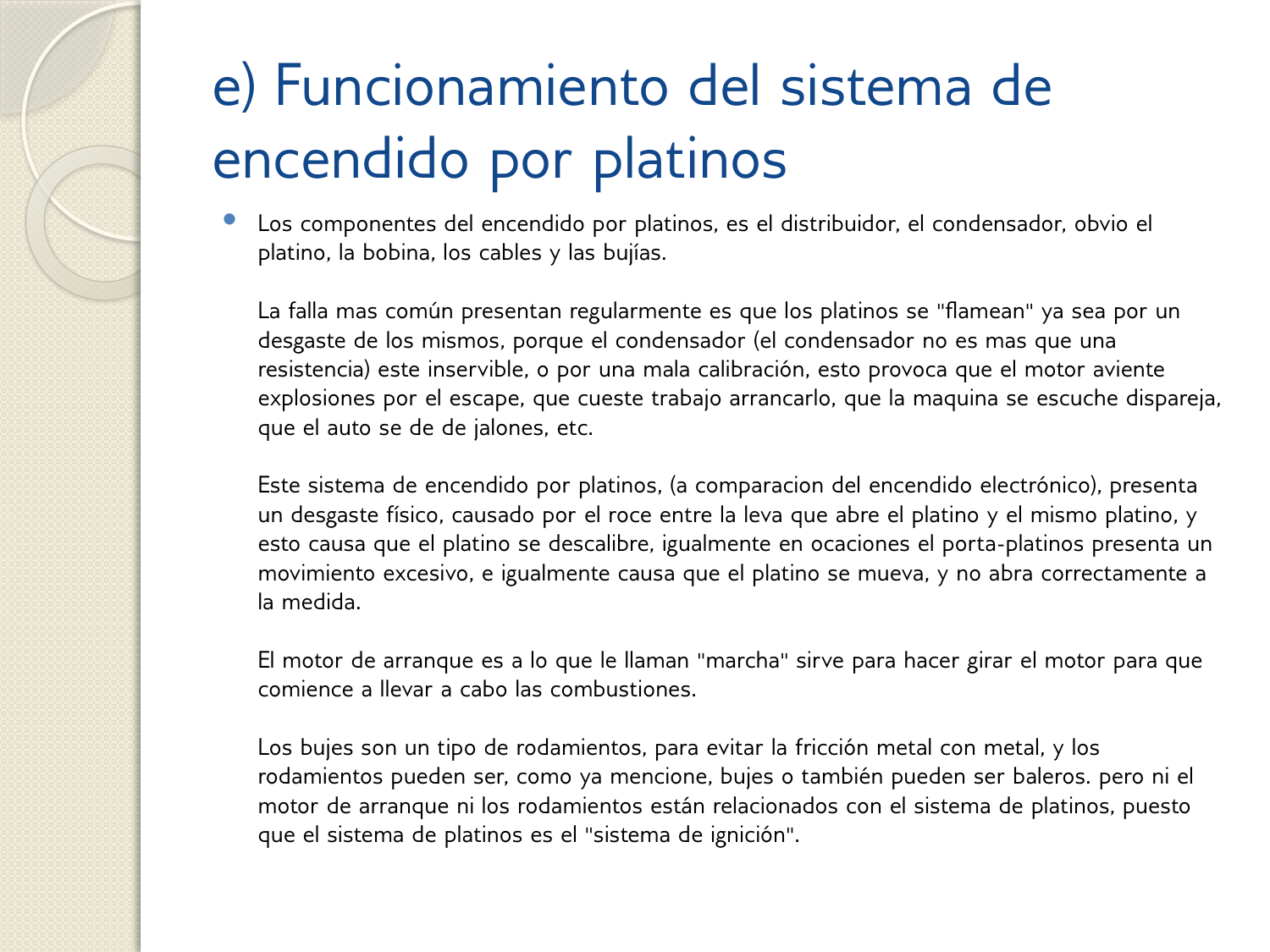

# e) Funcionamiento del sistema de encendido por platinos
Los componentes del encendido por platinos, es el distribuidor, el condensador, obvio el platino, la bobina, los cables y las bujías.
La falla mas común presentan regularmente es que los platinos se "flamean" ya sea por un desgaste de los mismos, porque el condensador (el condensador no es mas que una resistencia) este inservible, o por una mala calibración, esto provoca que el motor aviente explosiones por el escape, que cueste trabajo arrancarlo, que la maquina se escuche dispareja, que el auto se de de jalones, etc.
Este sistema de encendido por platinos, (a comparacion del encendido electrónico), presenta un desgaste físico, causado por el roce entre la leva que abre el platino y el mismo platino, y esto causa que el platino se descalibre, igualmente en ocaciones el porta-platinos presenta un movimiento excesivo, e igualmente causa que el platino se mueva, y no abra correctamente a la medida.
El motor de arranque es a lo que le llaman "marcha" sirve para hacer girar el motor para que comience a llevar a cabo las combustiones.
Los bujes son un tipo de rodamientos, para evitar la fricción metal con metal, y los rodamientos pueden ser, como ya mencione, bujes o también pueden ser baleros. pero ni el motor de arranque ni los rodamientos están relacionados con el sistema de platinos, puesto que el sistema de platinos es el "sistema de ignición".